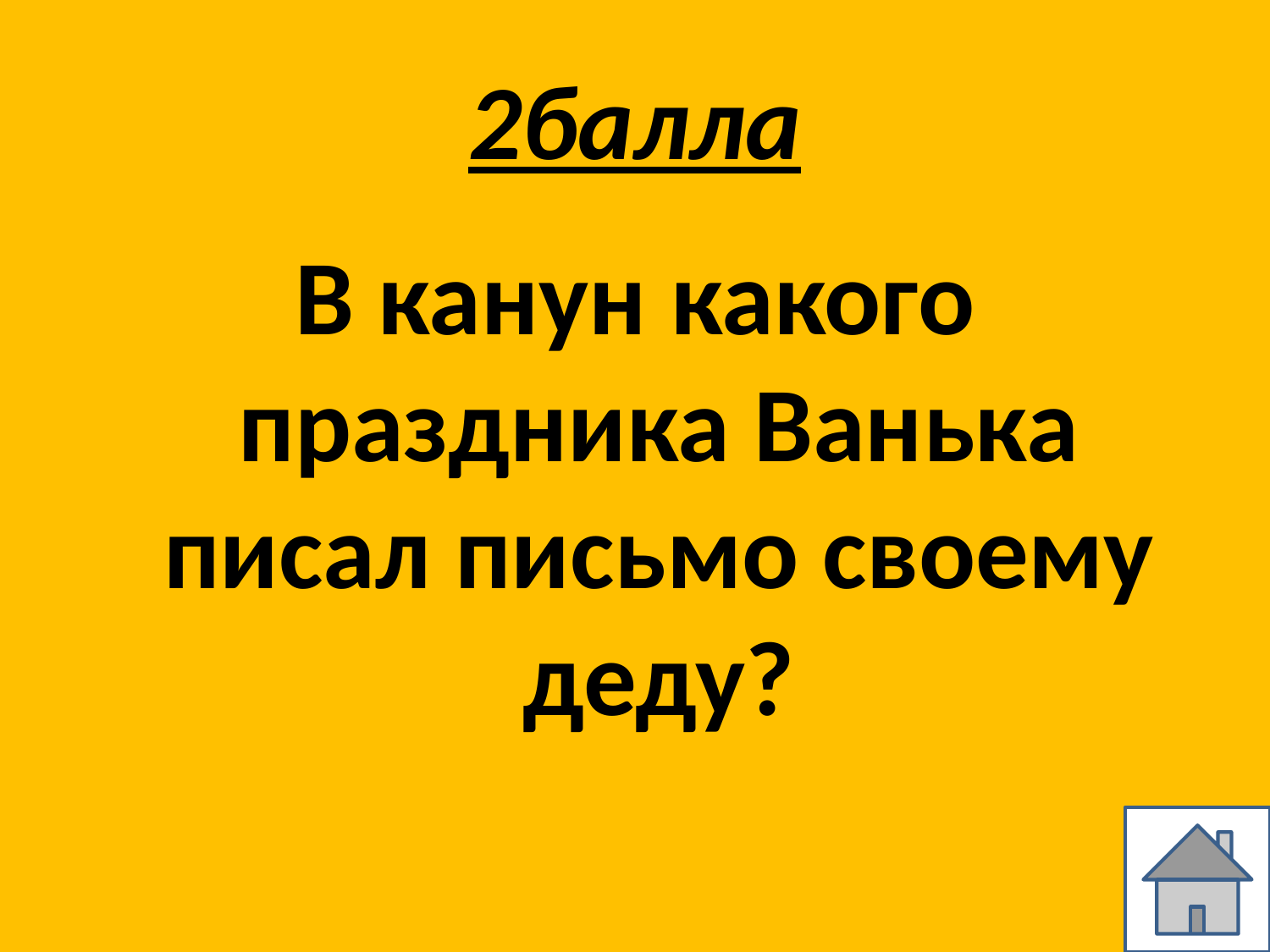

# 2балла
В канун какого праздника Ванька писал письмо своему деду?